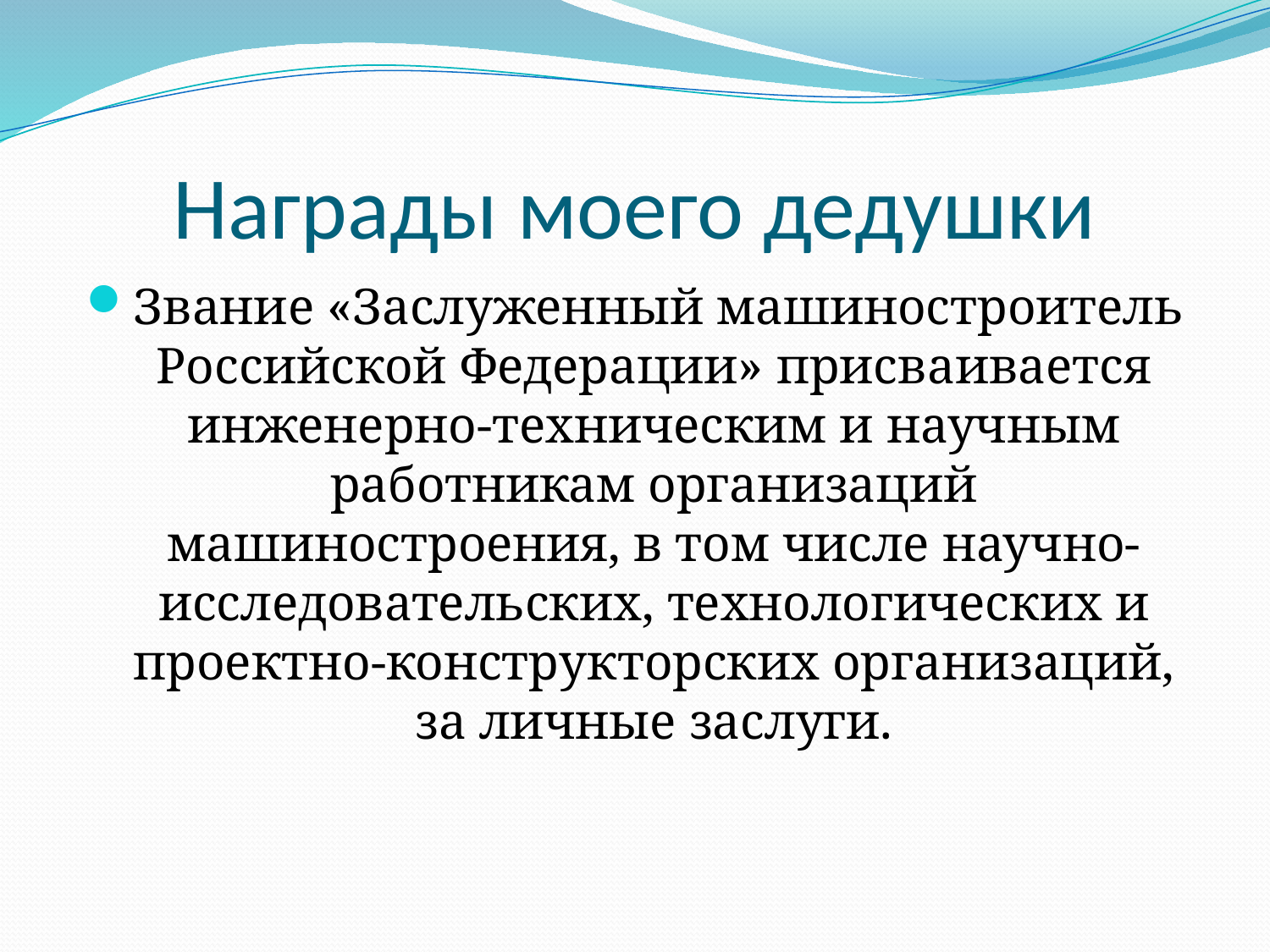

# Награды моего дедушки
Звание «Заслуженный машиностроитель Российской Федерации» присваивается инженерно-техническим и научным работникам организаций машиностроения, в том числе научно-исследовательских, технологических и проектно-конструкторских организаций, за личные заслуги.